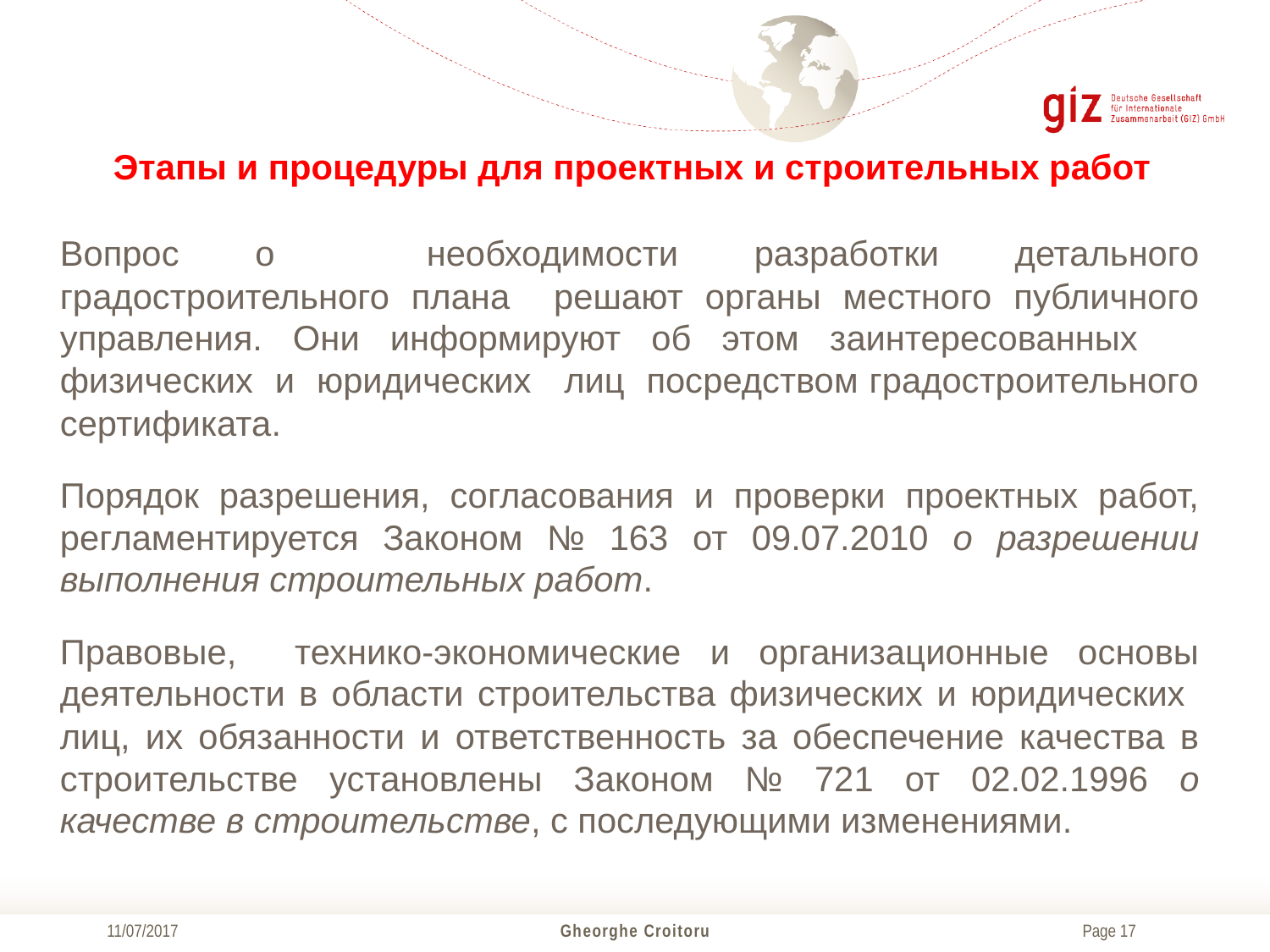

# Этапы и процедуры для проектных и строительных работ
Вопрос о  необходимости разработки детального градостроительного плана  решают органы местного публичного управления. Они информируют об этом заинтересованных   физических  и  юридических   лиц  посредством градостроительного сертификата.

Порядок разрешения, согласования и проверки проектных работ, регламентируется Законом № 163 от 09.07.2010 о разрешении выполнения строительных работ.

Правовые,  технико-экономические и организационные основы деятельности в области строительства физических и юридических  лиц, их обязанности и ответственность за обеспечение качества в строительстве установлены Законом № 721 от 02.02.1996 о качестве в строительстве, с последующими изменениями.
11/07/2017
Gheorghe Croitoru